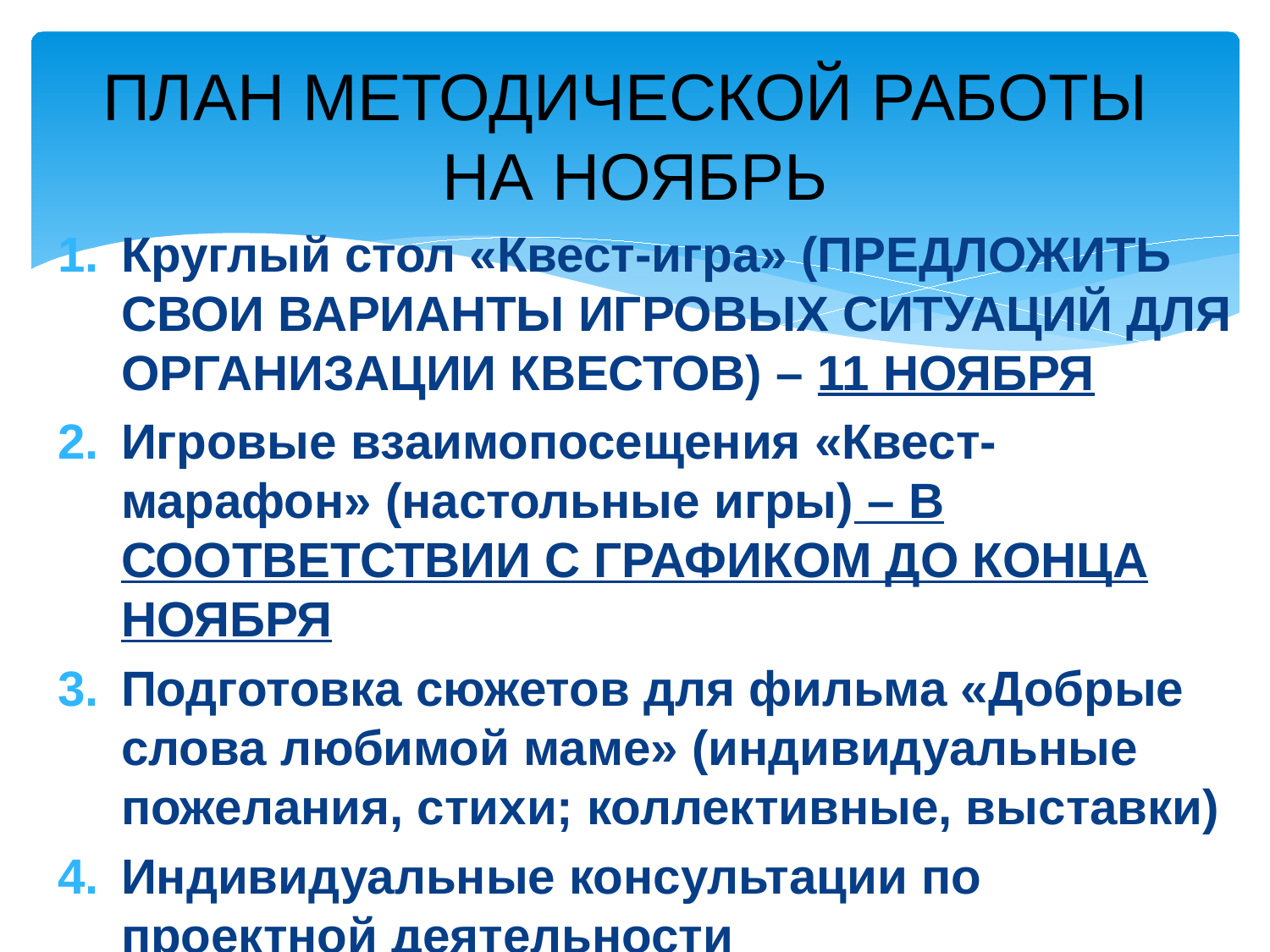

# ПЛАН МЕТОДИЧЕСКОЙ РАБОТЫ НА НОЯБРЬ
Круглый стол «Квест-игра» (ПРЕДЛОЖИТЬ СВОИ ВАРИАНТЫ ИГРОВЫХ СИТУАЦИЙ ДЛЯ ОРГАНИЗАЦИИ КВЕСТОВ) – 11 НОЯБРЯ
Игровые взаимопосещения «Квест-марафон» (настольные игры) – В СООТВЕТСТВИИ С ГРАФИКОМ ДО КОНЦА НОЯБРЯ
Подготовка сюжетов для фильма «Добрые слова любимой маме» (индивидуальные пожелания, стихи; коллективные, выставки)
Индивидуальные консультации по проектной деятельности